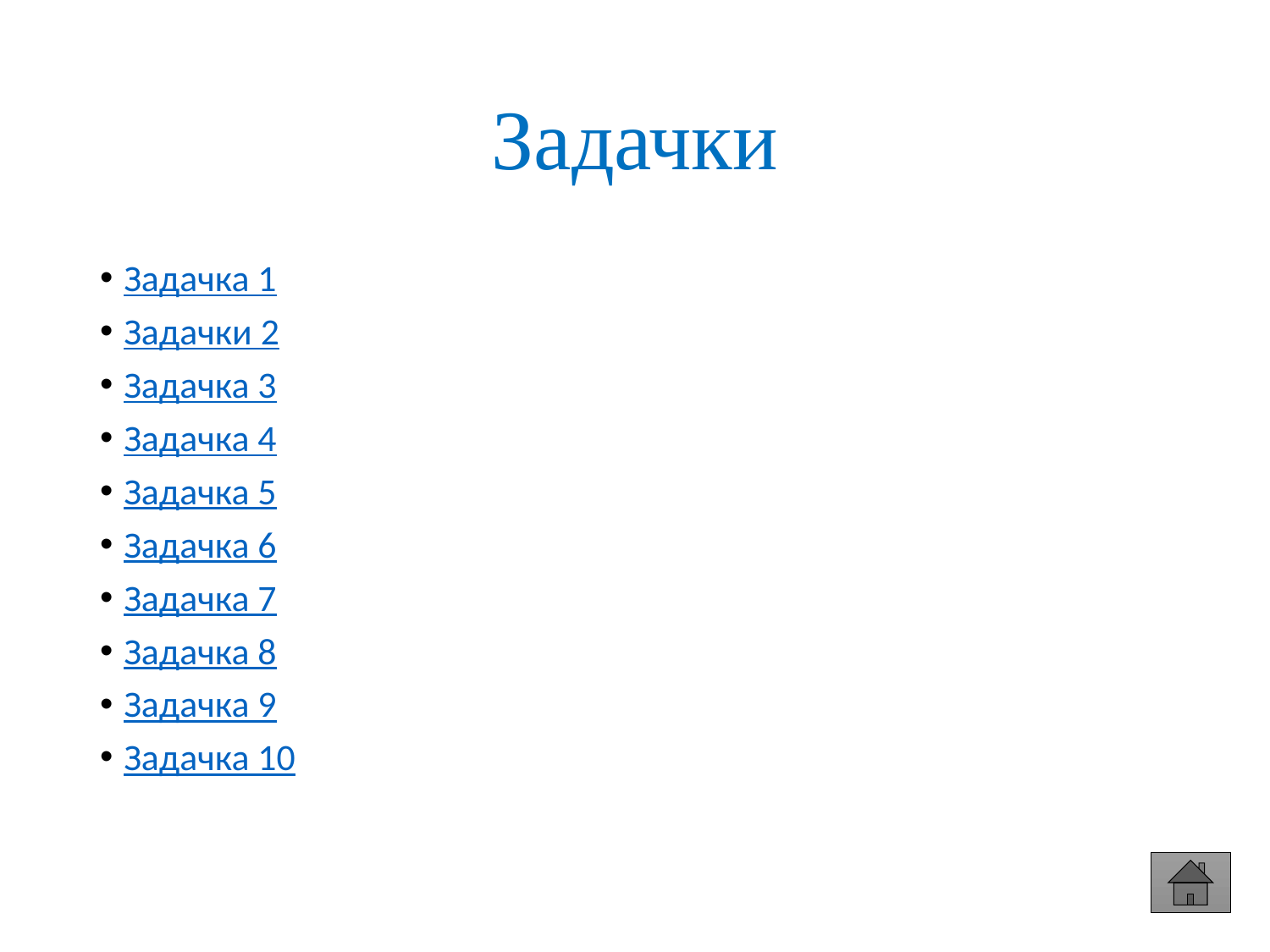

# Задачки
Задачка 1
Задачки 2
Задачка 3
Задачка 4
Задачка 5
Задачка 6
Задачка 7
Задачка 8
Задачка 9
Задачка 10